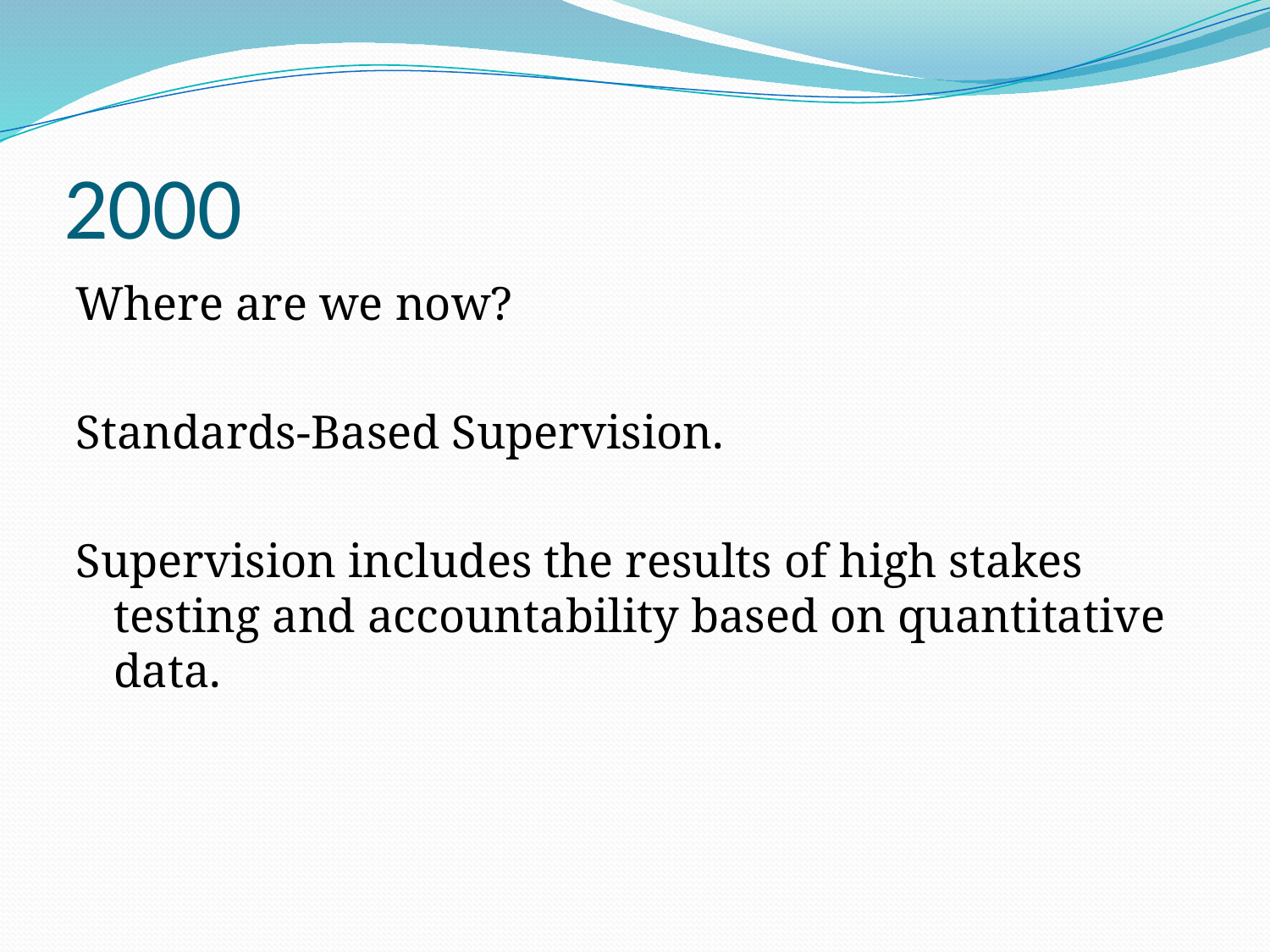

# 2000
Where are we now?

Standards-Based Supervision.

Supervision includes the results of high stakes testing and accountability based on quantitative data.